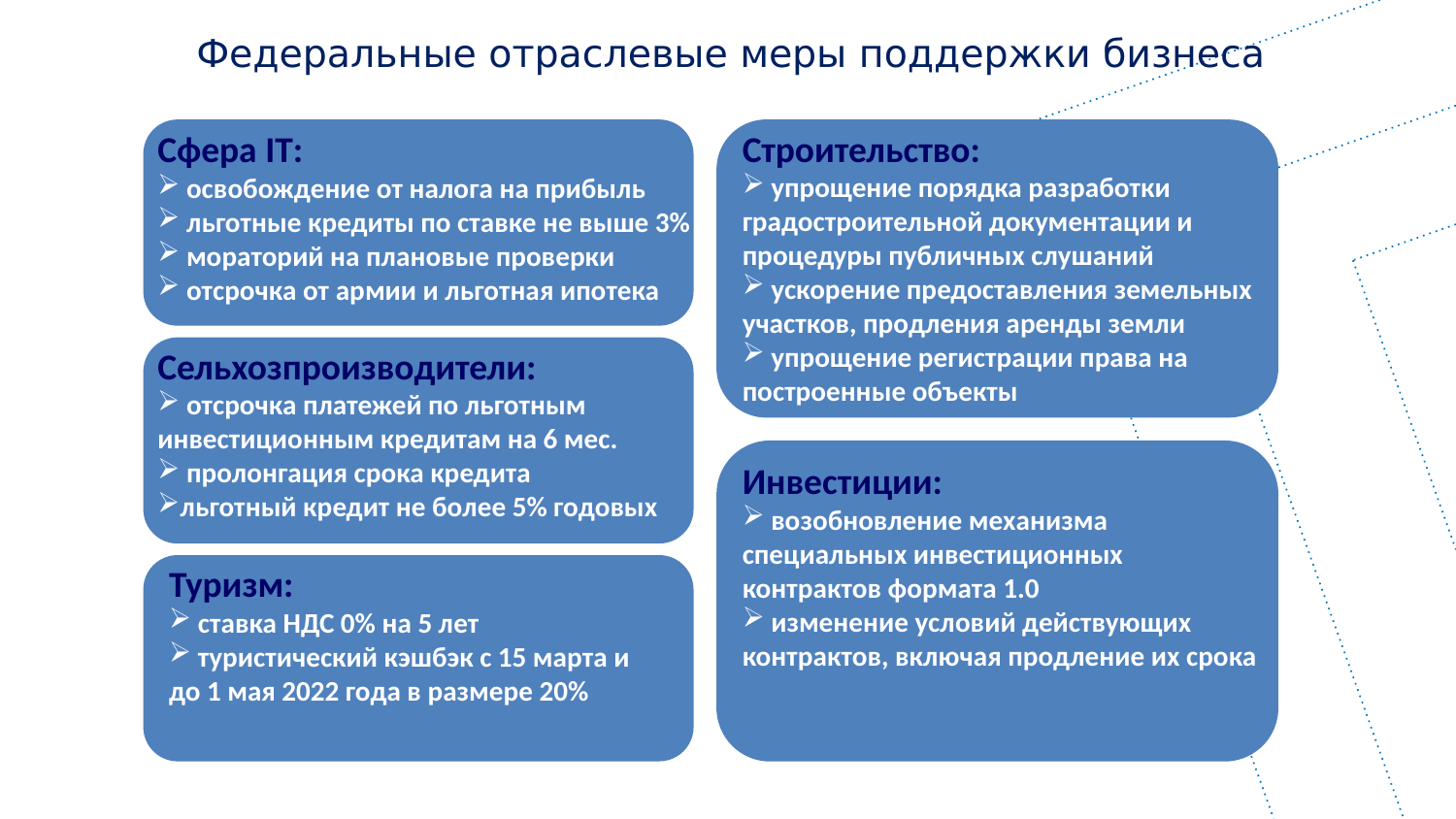

# Федеральные отраслевые меры поддержки бизнеса
Строительство:
 упрощение порядка разработки градостроительной документации и процедуры публичных слушаний
 ускорение предоставления земельных участков, продления аренды земли
 упрощение регистрации права на построенные объекты

Сфера IT:
 освобождение от налога на прибыль
 льготные кредиты по ставке не выше 3%
 мораторий на плановые проверки
 отсрочка от армии и льготная ипотека

Сельхозпроизводители:
 отсрочка платежей по льготным инвестиционным кредитам на 6 мес.
 пролонгация срока кредита
льготный кредит не более 5% годовых

Инвестиции:
 возобновление механизма специальных инвестиционных контрактов формата 1.0
 изменение условий действующих контрактов, включая продление их срока
Туризм:
 ставка НДС 0% на 5 лет
 туристический кэшбэк с 15 марта и до 1 мая 2022 года в размере 20%